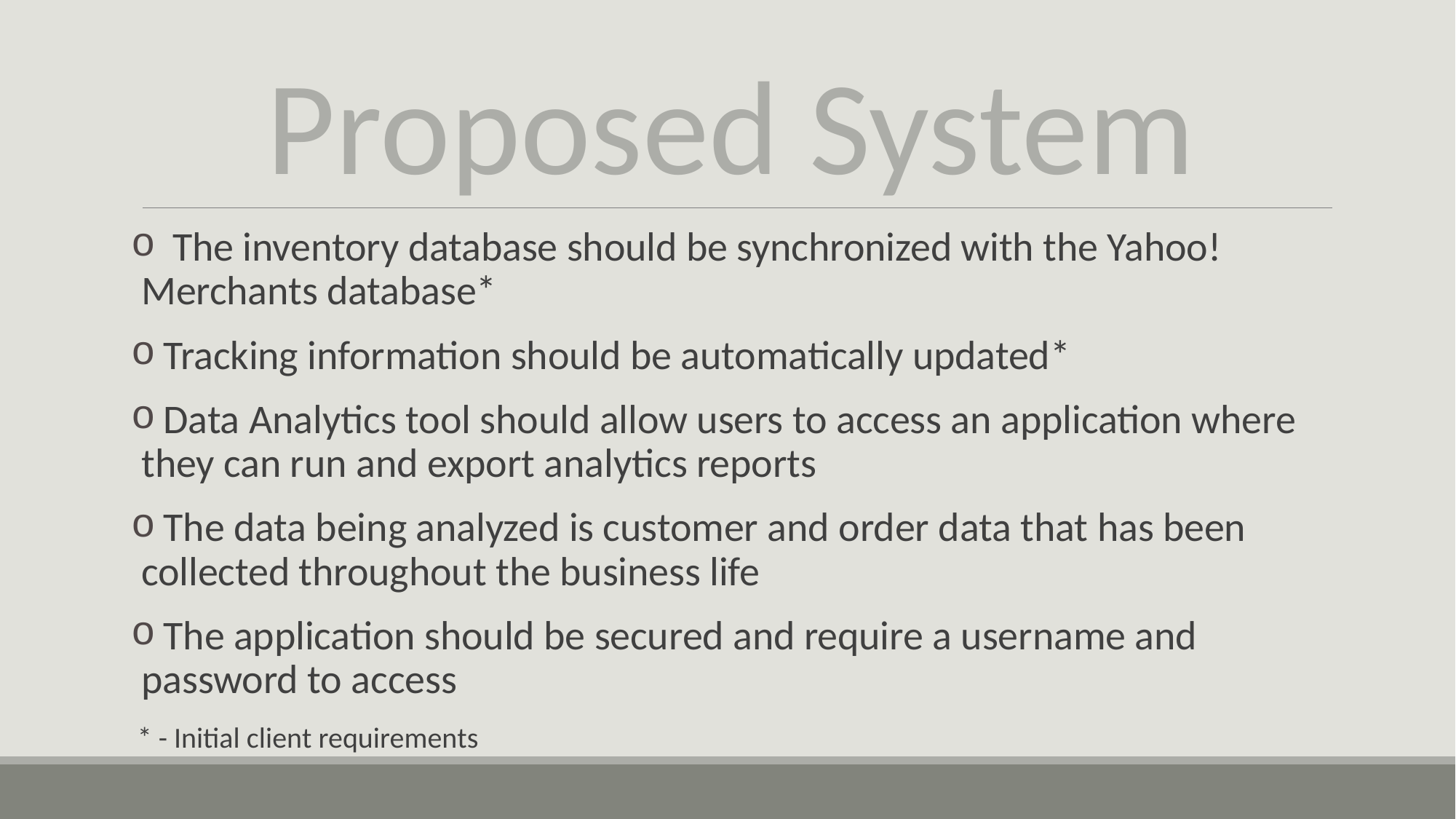

# Proposed System
  The inventory database should be synchronized with the Yahoo! Merchants database*
 Tracking information should be automatically updated*
 Data Analytics tool should allow users to access an application where they can run and export analytics reports
 The data being analyzed is customer and order data that has been collected throughout the business life
 The application should be secured and require a username and password to access
 * - Initial client requirements